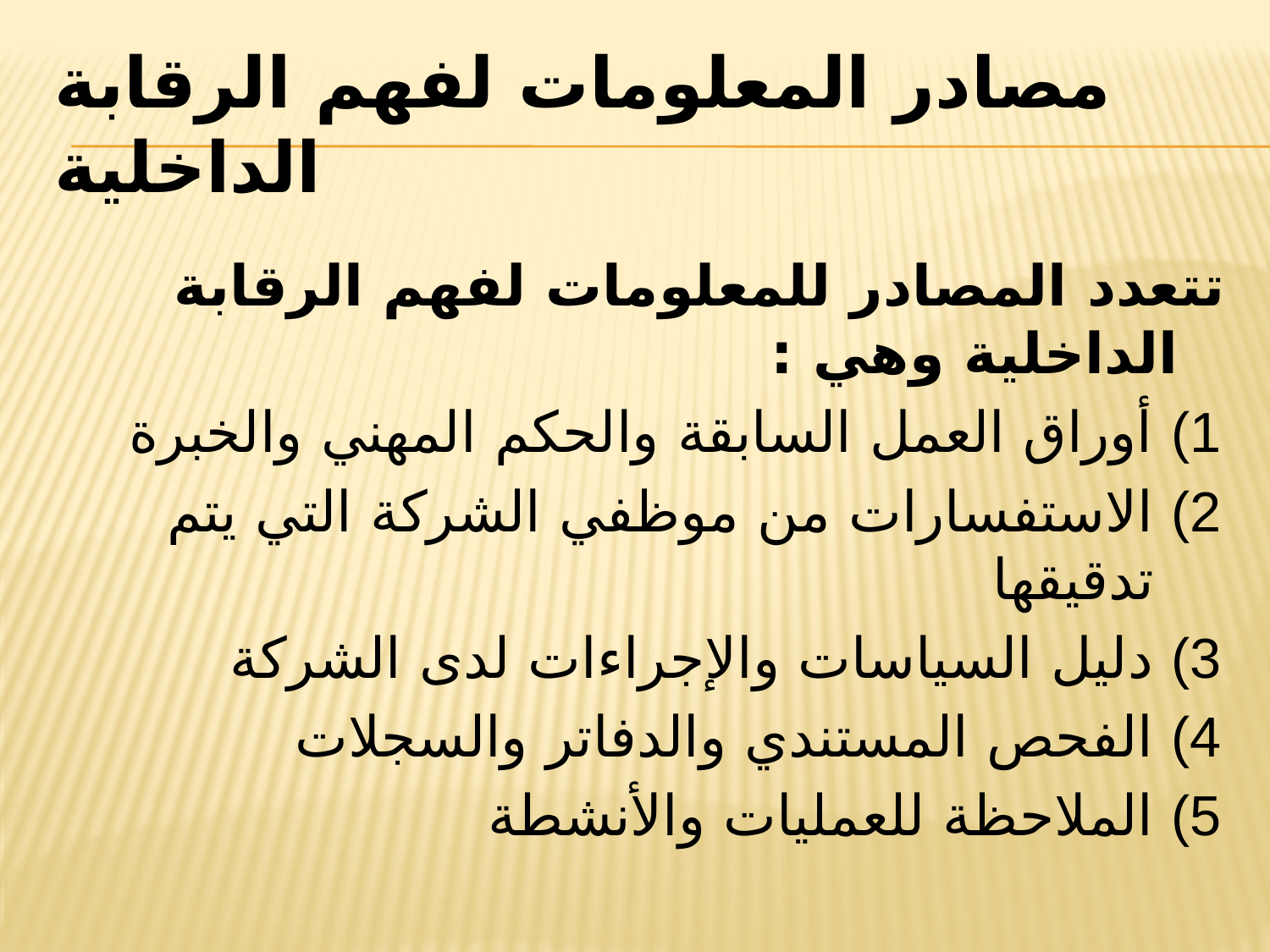

# مصادر المعلومات لفهم الرقابة الداخلية
تتعدد المصادر للمعلومات لفهم الرقابة الداخلية وهي :
أوراق العمل السابقة والحكم المهني والخبرة
الاستفسارات من موظفي الشركة التي يتم تدقيقها
دليل السياسات والإجراءات لدى الشركة
الفحص المستندي والدفاتر والسجلات
الملاحظة للعمليات والأنشطة